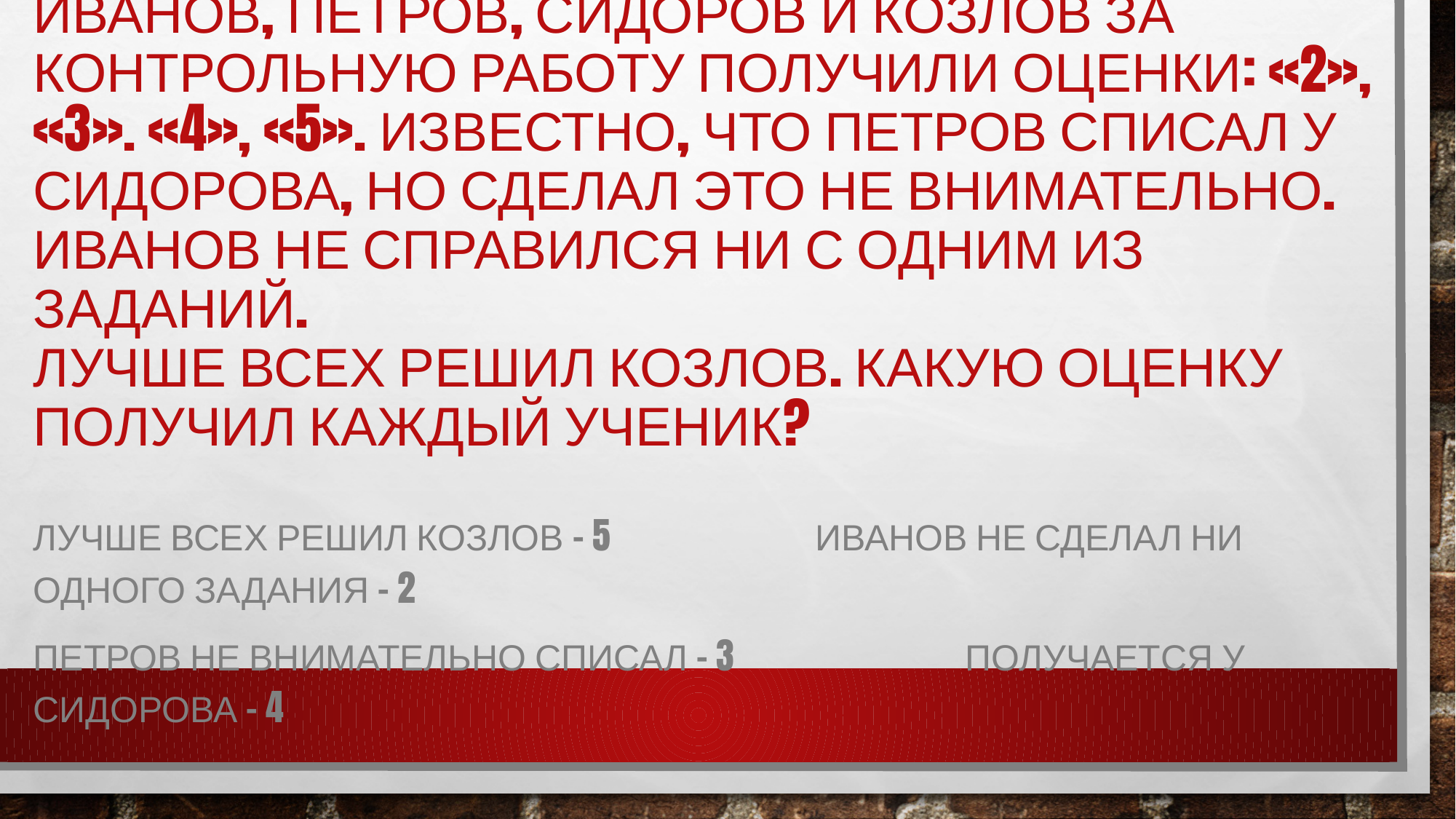

# Иванов, Петров, Сидоров и Козлов за контрольную работу получили оценки: «2», «3». «4», «5». Известно, что Петров списал у Сидорова, но сделал это не внимательно. Иванов не справился ни с одним из заданий. Лучше всех решил Козлов. Какую оценку получил каждый ученик?
Лучше всех решил Козлов – 5                        Иванов не сделал ни одного задания – 2
Петров не внимательно списал – 3                           Получается у Сидорова - 4